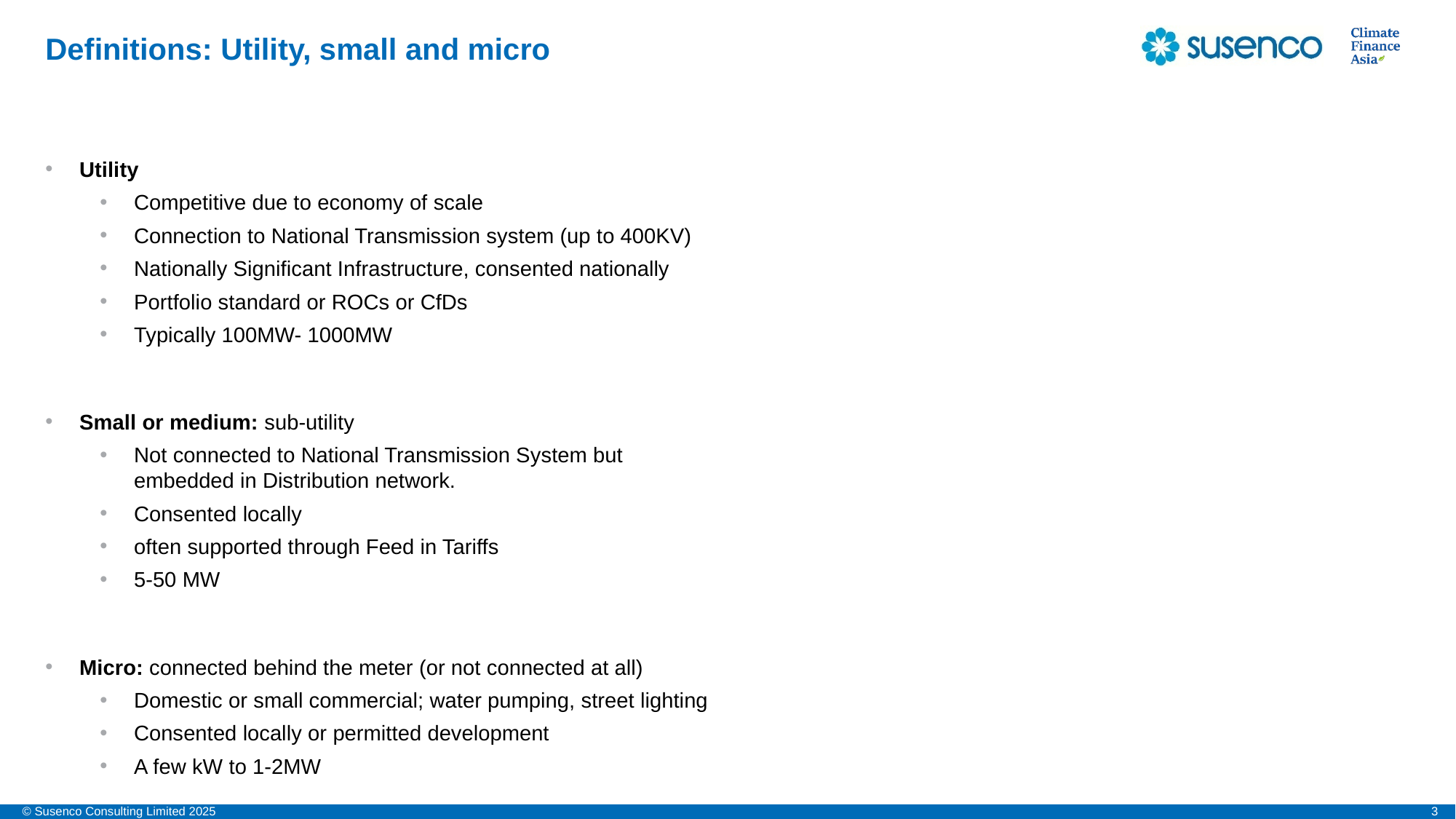

# Definitions: Utility, small and micro
Utility
Competitive due to economy of scale
Connection to National Transmission system (up to 400KV)
Nationally Significant Infrastructure, consented nationally
Portfolio standard or ROCs or CfDs
Typically 100MW- 1000MW

Small or medium: sub-utility
Not connected to National Transmission System but embedded in Distribution network.
Consented locally
often supported through Feed in Tariffs
5-50 MW

Micro: connected behind the meter (or not connected at all)
Domestic or small commercial; water pumping, street lighting
Consented locally or permitted development
A few kW to 1-2MW